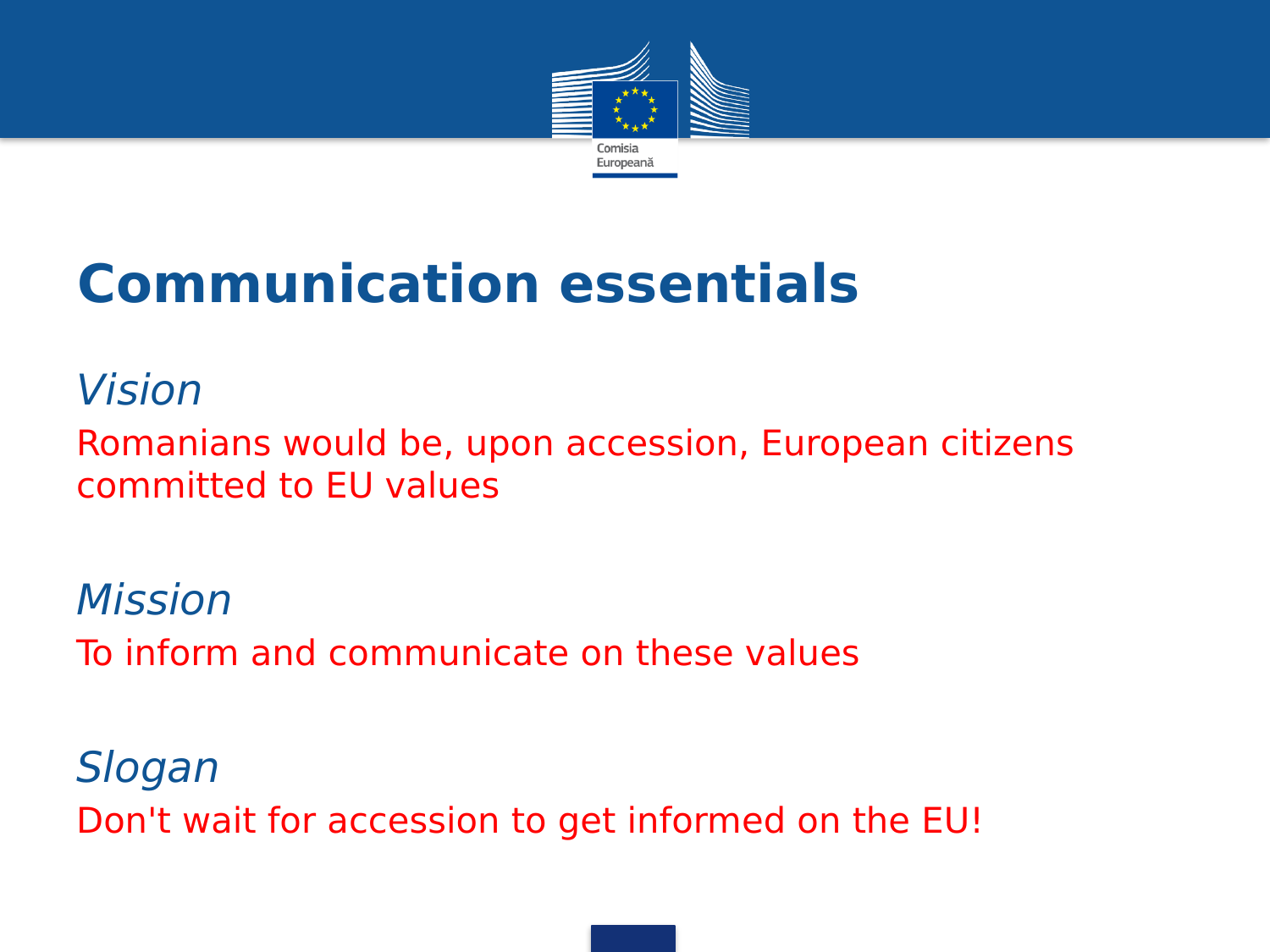

# Communication essentials
Vision
Romanians would be, upon accession, European citizens committed to EU values

Mission
To inform and communicate on these values

Slogan
Don't wait for accession to get informed on the EU!